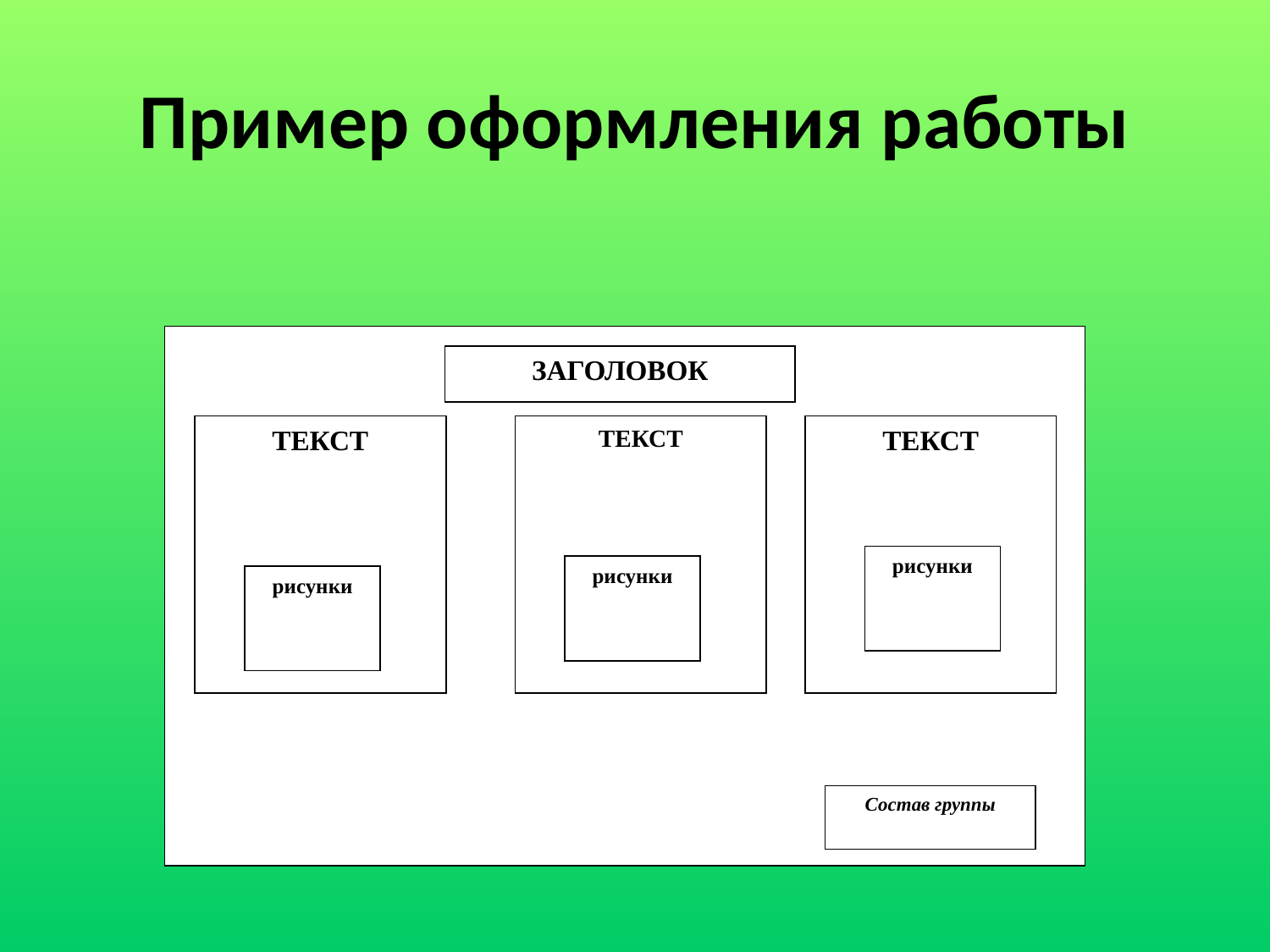

# Пример оформления работы

ЗАГОЛОВОК
ТЕКСТ
ТЕКСТ
ТЕКСТ
рисунки
рисунки
рисунки
Состав группы